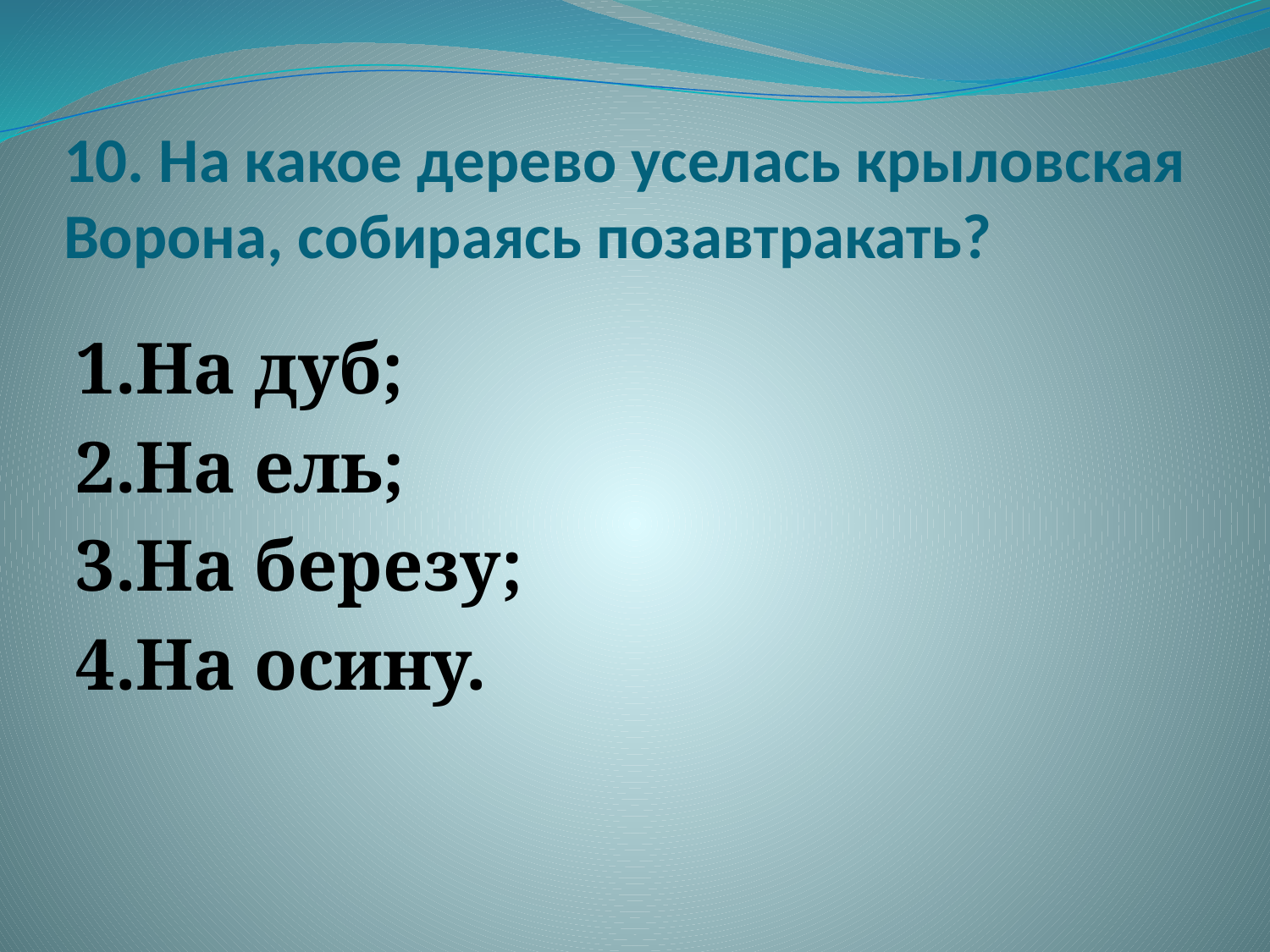

# 10. На какое дерево уселась крыловская Ворона, собираясь позавтракать?
1.На дуб;
2.На ель;
3.На березу;
4.На осину.